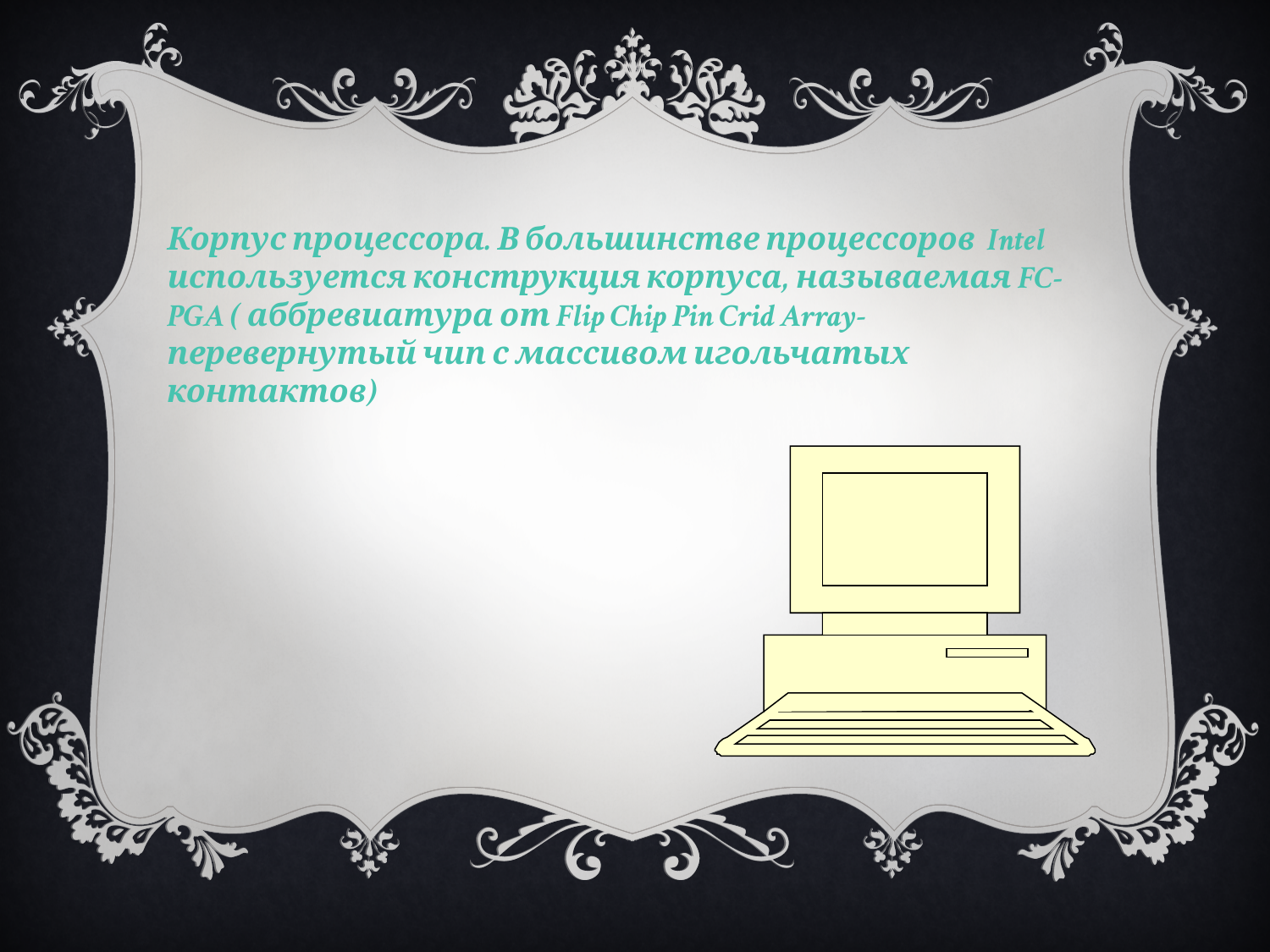

Корпус процессора. В большинстве процессоров  Intel используется конструкция корпуса, называемая FC-PGA ( аббревиатура от Flip Chip Pin Crid Array-перевернутый чип с массивом игольчатых контактов)